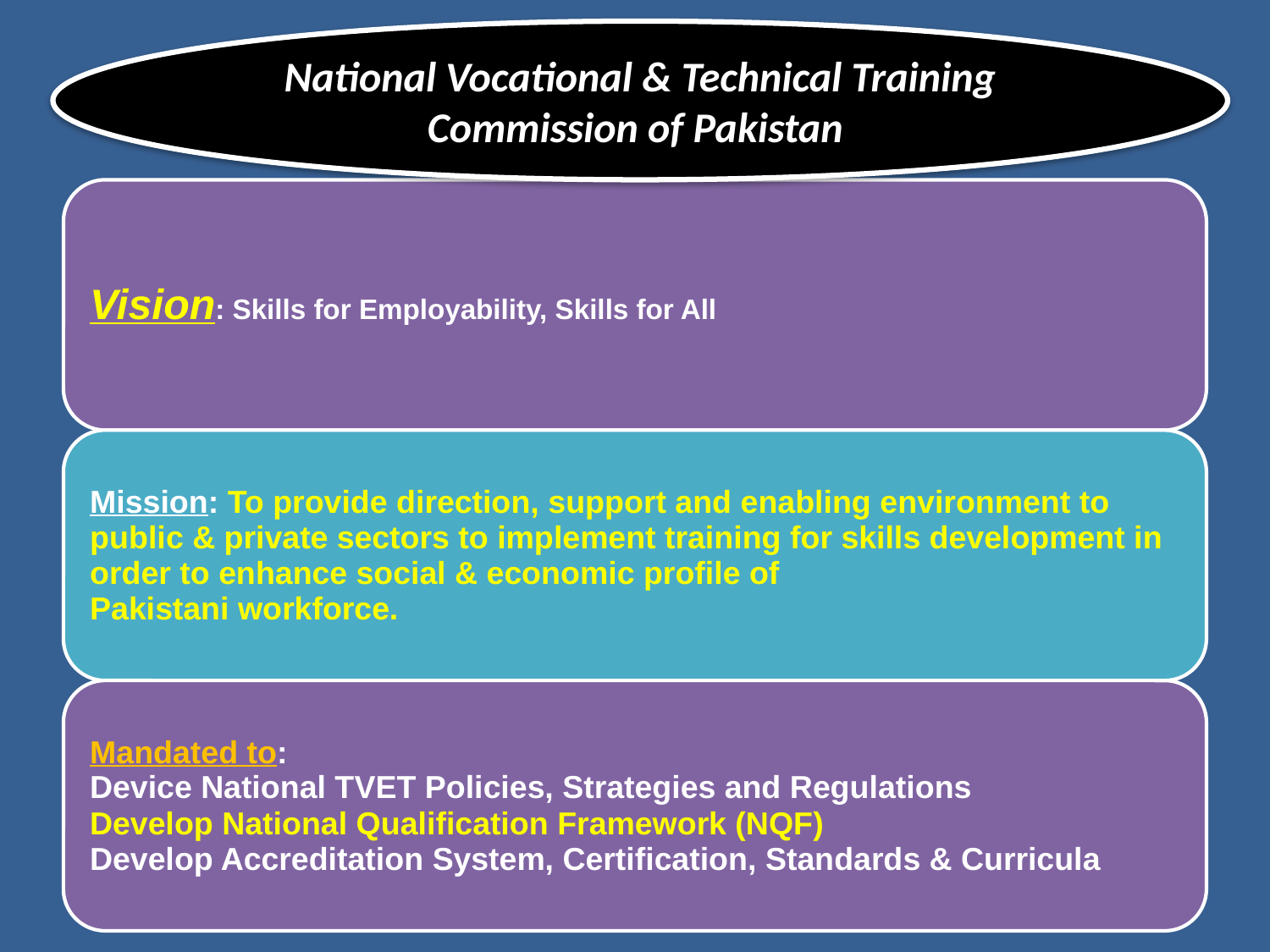

National Vocational & Technical Training Commission of Pakistan
#
Vision: Skills for Employability, Skills for All
Mandated to:
Device National TVET Policies, Strategies and Regulations
Develop National Qualification Framework (NQF)
Develop Accreditation System, Certification, Standards & Curricula
Mission: To provide direction, support and enabling environment to public & private sectors to implement training for skills development in order to enhance social & economic profile of
Pakistani workforce.
27